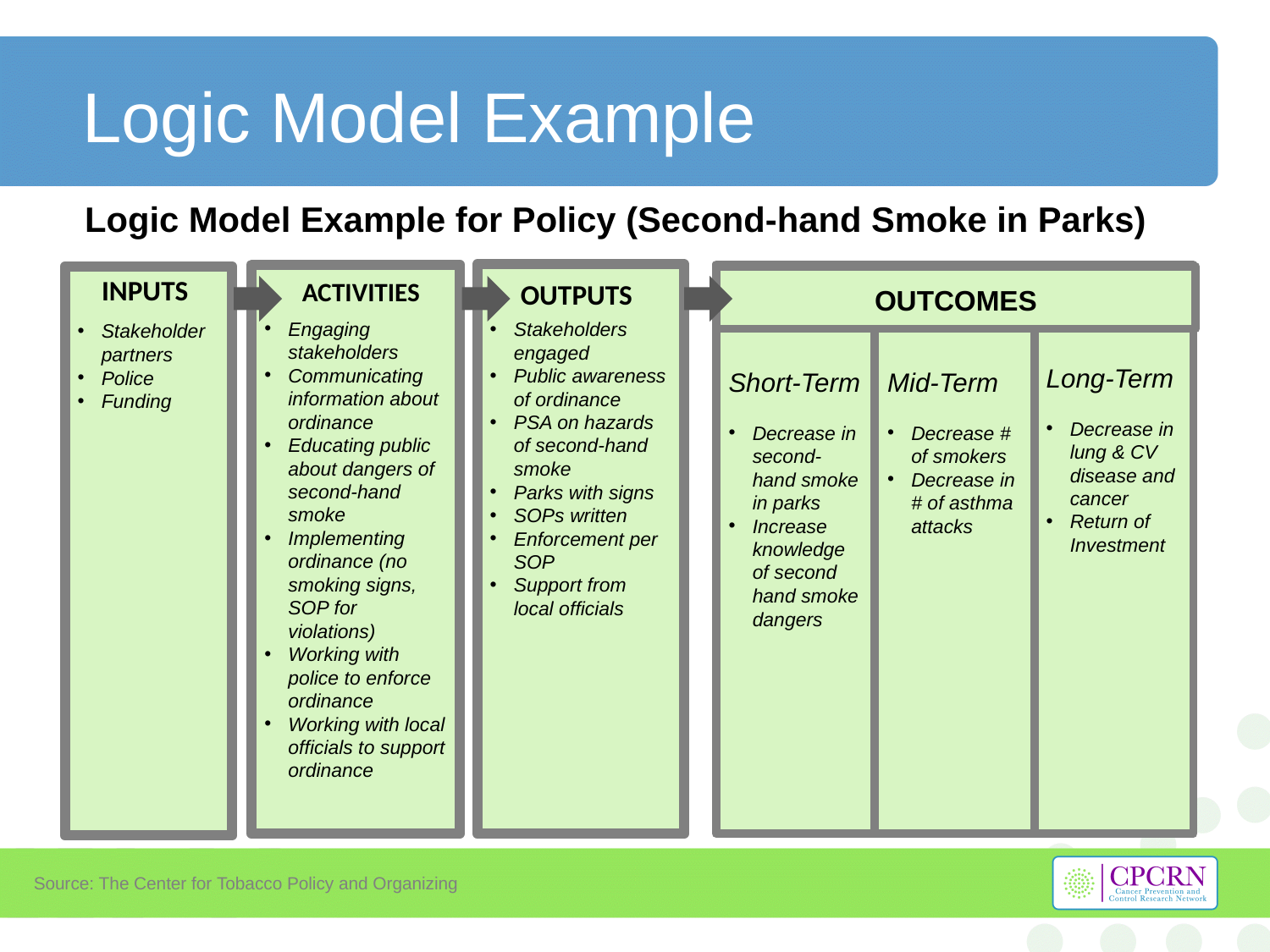

# Logic Model Example
Logic Model Example for Policy (Second-hand Smoke in Parks)

Stakeholders engaged
Public awareness of ordinance
PSA on hazards of second-hand smoke
Parks with signs
SOPs written
Enforcement per SOP
Support from local officials
Engaging stakeholders
Communicating information about ordinance
Educating public about dangers of second-hand smoke
Implementing ordinance (no smoking signs, SOP for violations)
Working with police to enforce ordinance
Working with local officials to support ordinance

Short-Term

Decrease in second-hand smoke in parks
Increase knowledge of second hand smoke dangers

Mid-Term

Decrease # of smokers
Decrease in # of asthma attacks

Stakeholder partners
Police
Funding
OUTCOMES

Long-Term

Decrease in lung & CV disease and cancer
Return of Investment

INPUTS
ACTIVITIES
OUTPUTS

Source: The Center for Tobacco Policy and Organizing